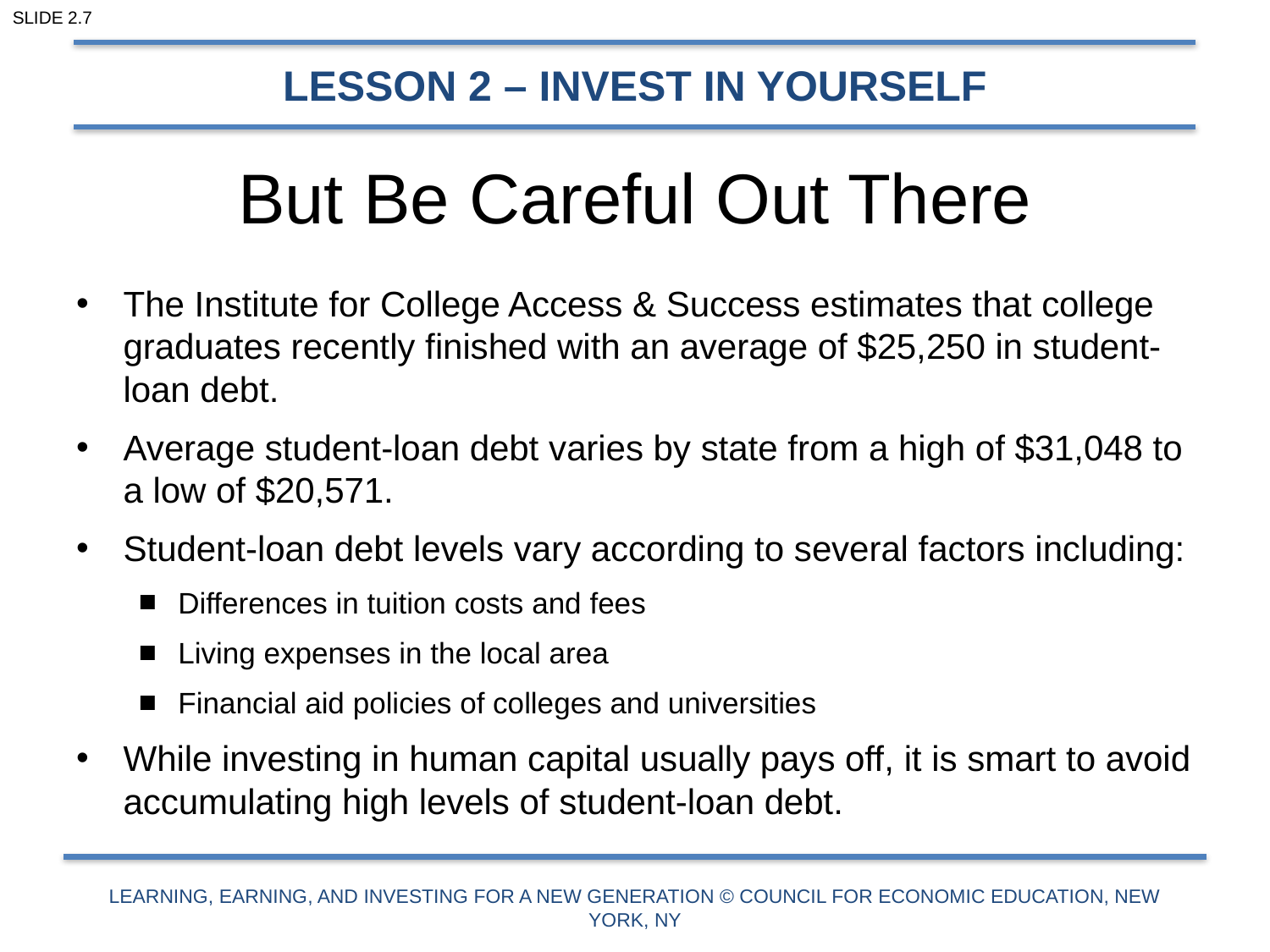

Slide 2.7
Lesson 2 – Invest in Yourself
# But Be Careful Out There
The Institute for College Access & Success estimates that college graduates recently finished with an average of $25,250 in student-loan debt.
Average student-loan debt varies by state from a high of $31,048 to a low of $20,571.
Student-loan debt levels vary according to several factors including:
Differences in tuition costs and fees
Living expenses in the local area
Financial aid policies of colleges and universities
While investing in human capital usually pays off, it is smart to avoid accumulating high levels of student-loan debt.